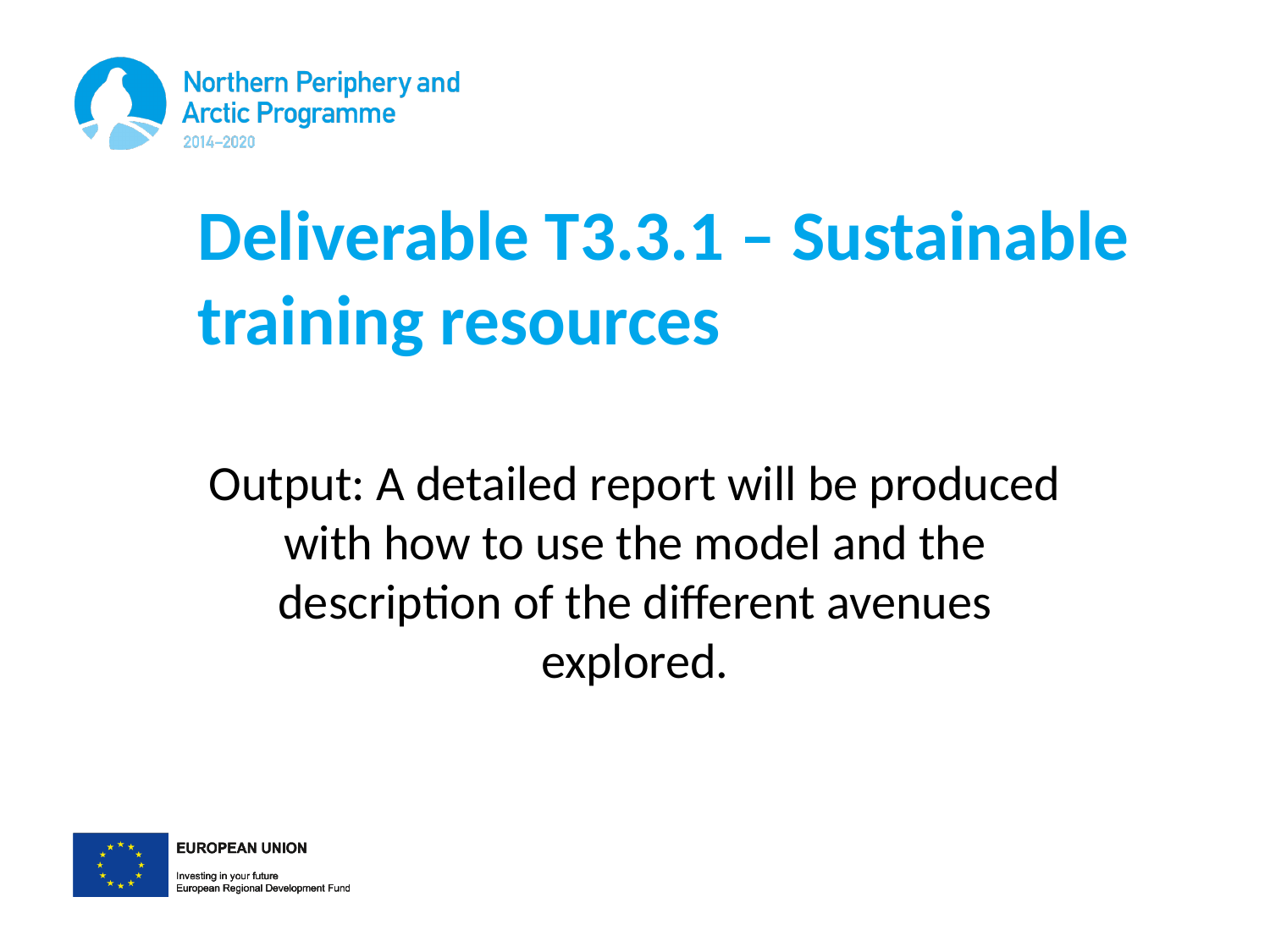

# Deliverable T3.3.1 – Sustainable training resources

Output: A detailed report will be produced with how to use the model and the description of the different avenues explored.